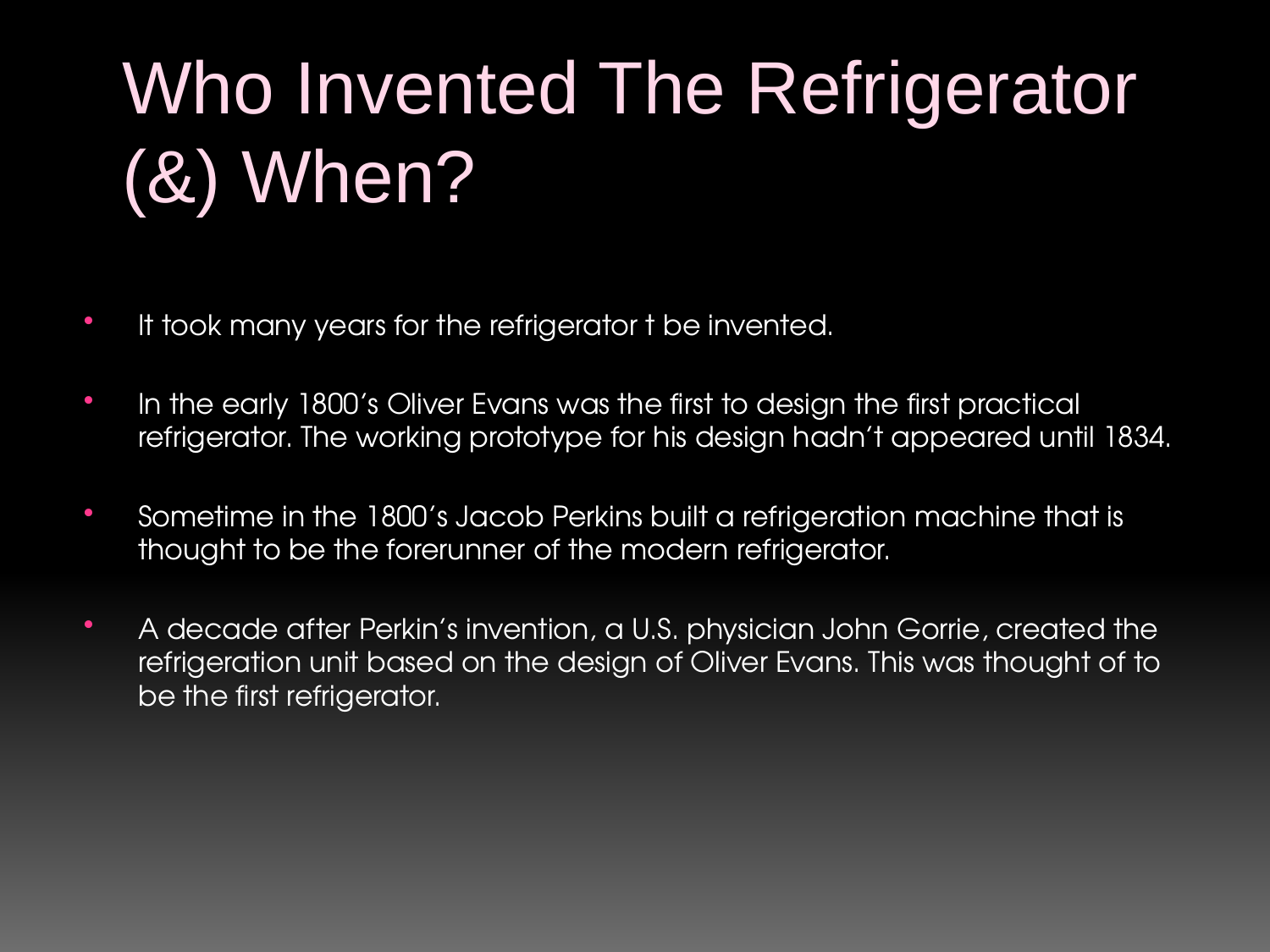

# Who Invented The Refrigerator (&) When?

It took many years for the refrigerator t be invented.

In the early 1800’s Oliver Evans was the first to design the first practical refrigerator. The working prototype for his design hadn’t appeared until 1834.

Sometime in the 1800’s Jacob Perkins built a refrigeration machine that is thought to be the forerunner of the modern refrigerator.

A decade after Perkin’s invention, a U.S. physician John Gorrie, created the refrigeration unit based on the design of Oliver Evans. This was thought of to be the first refrigerator.